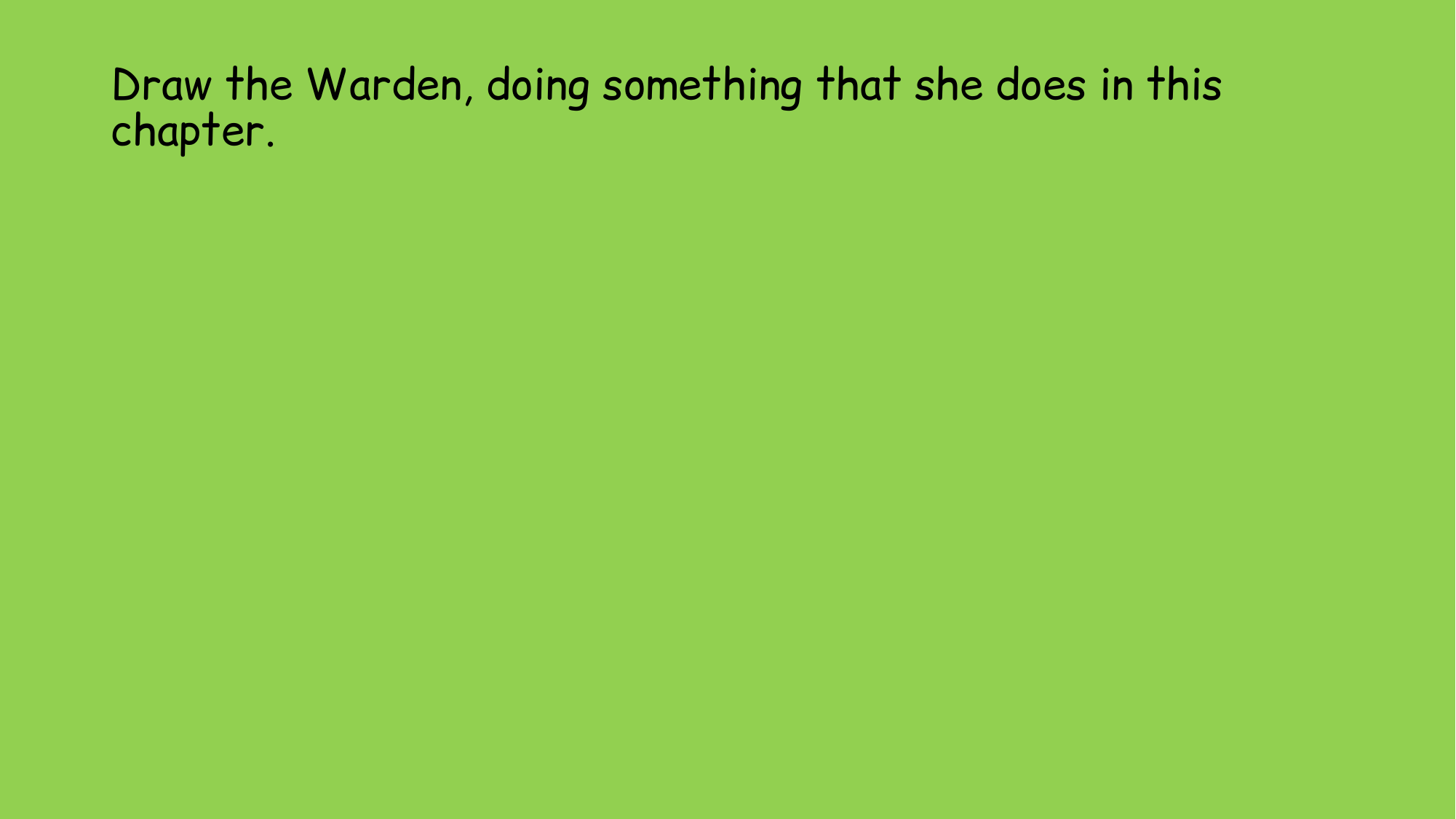

Draw the Warden, doing something that she does in this chapter.